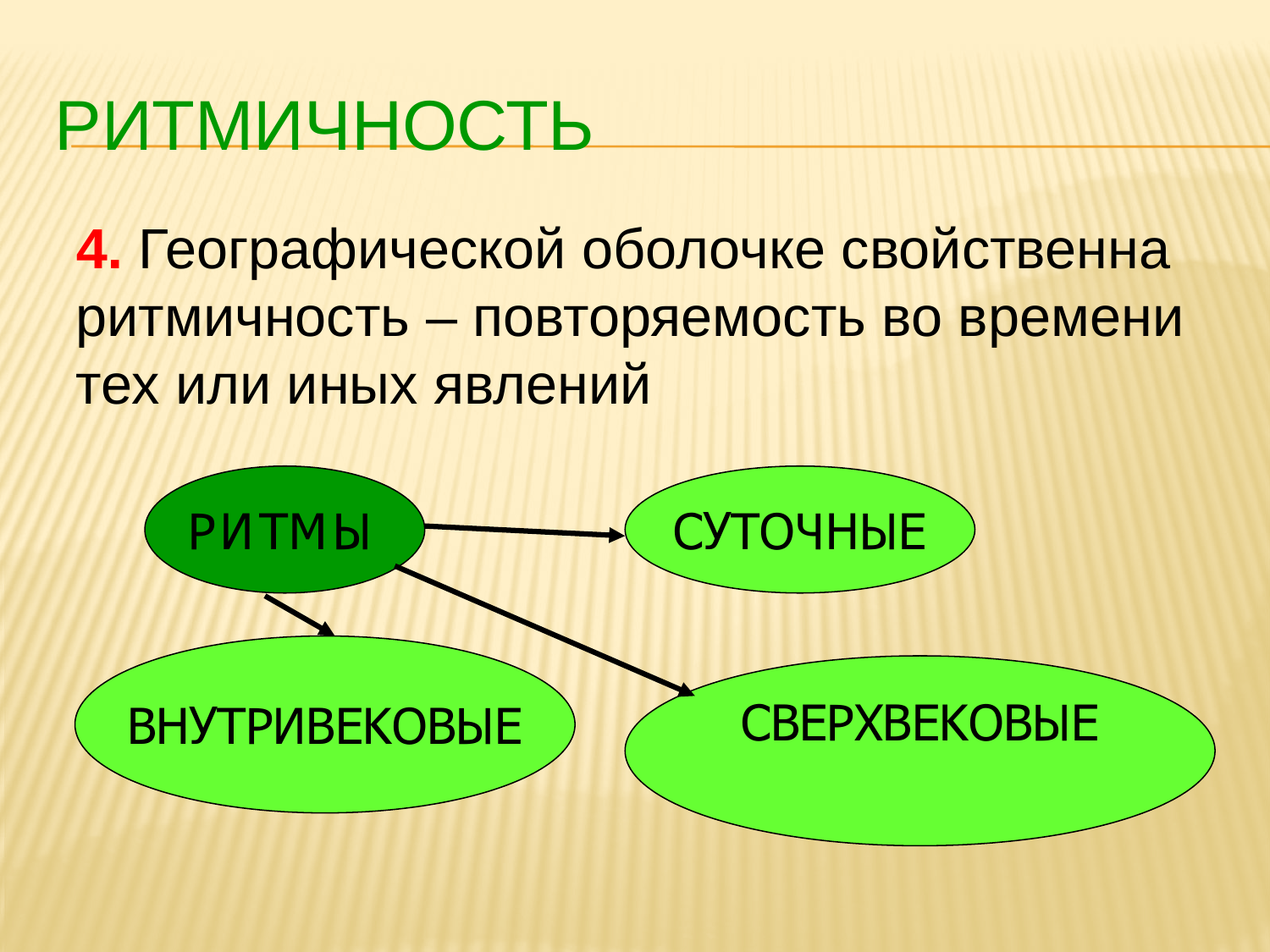

# РИТМИЧНОСТЬ
4. Географической оболочке свойственна ритмичность – повторяемость во времени тех или иных явлений

РИТМЫ

СУТОЧНЫЕ

ВНУТРИВЕКОВЫЕ

СВЕРХВЕКОВЫЕ